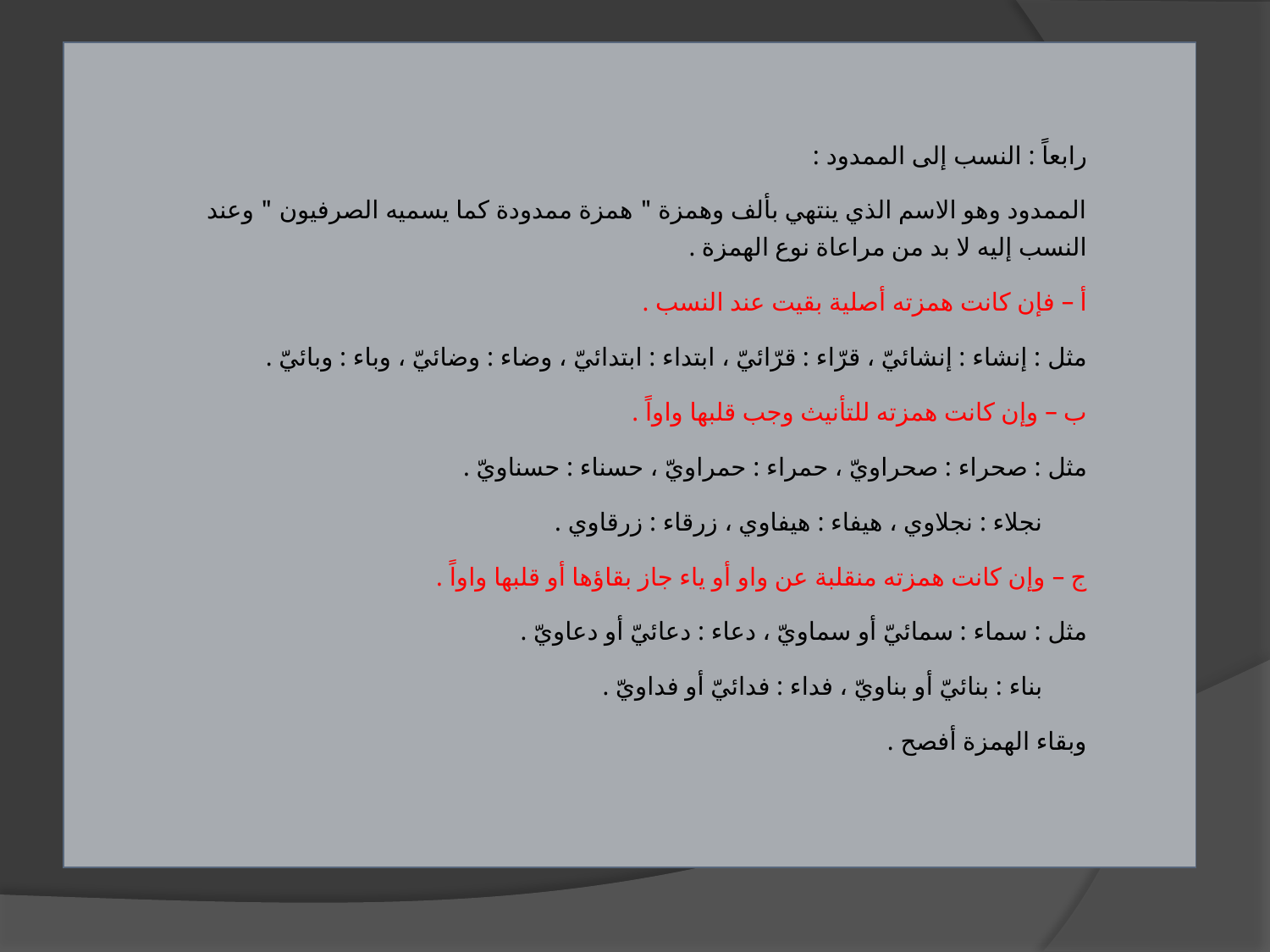

| رابعاً : النسب إلى الممدود : الممدود وهو الاسم الذي ينتهي بألف وهمزة " همزة ممدودة كما يسميه الصرفيون " وعند النسب إليه لا بد من مراعاة نوع الهمزة . أ – فإن كانت همزته أصلية بقيت عند النسب . مثل : إنشاء : إنشائيّ ، قرّاء : قرّائيّ ، ابتداء : ابتدائيّ ، وضاء : وضائيّ ، وباء : وبائيّ . ب – وإن كانت همزته للتأنيث وجب قلبها واواً . مثل : صحراء : صحراويّ ، حمراء : حمراويّ ، حسناء : حسناويّ .        نجلاء : نجلاوي ، هيفاء : هيفاوي ، زرقاء : زرقاوي . ج – وإن كانت همزته منقلبة عن واو أو ياء جاز بقاؤها أو قلبها واواً . مثل : سماء : سمائيّ أو سماويّ ، دعاء : دعائيّ أو دعاويّ .        بناء : بنائيّ أو بناويّ ، فداء : فدائيّ أو فداويّ . وبقاء الهمزة أفصح . |
| --- |